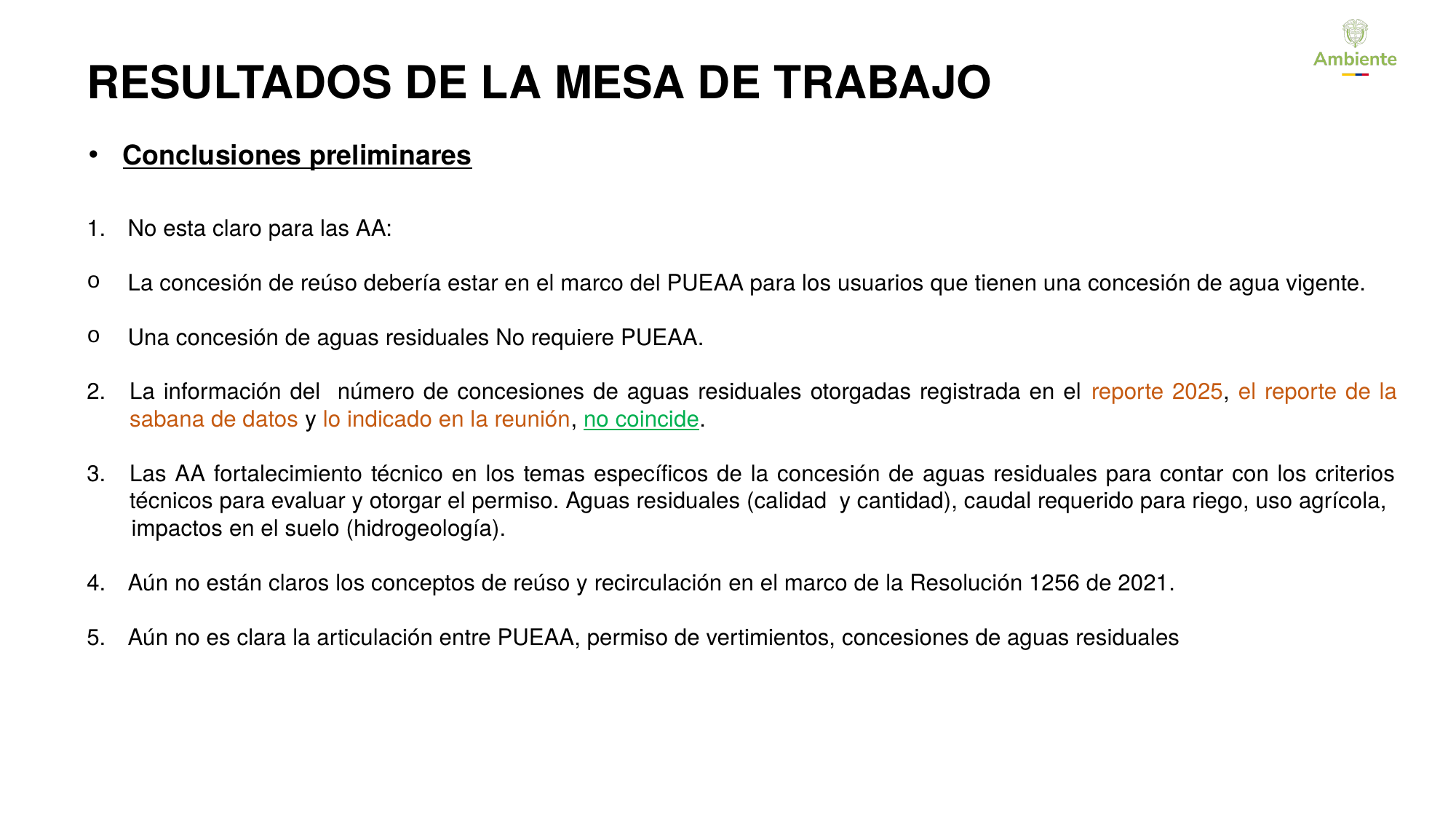

RESULTADOS DE LA MESA DE TRABAJO
Conclusiones preliminares
No esta claro para las AA:

La concesión de reúso debería estar en el marco del PUEAA para los usuarios que tienen una concesión de agua vigente.

Una concesión de aguas residuales No requiere PUEAA.

La información del  número de concesiones de aguas residuales otorgadas registrada en el reporte 2025, el reporte de la sabana de datos y lo indicado en la reunión, no coincide.

Las AA fortalecimiento técnico en los temas específicos de la concesión de aguas residuales para contar con los criterios técnicos para evaluar y otorgar el permiso. Aguas residuales (calidad  y cantidad), caudal requerido para riego, uso agrícola,
       impactos en el suelo (hidrogeología).

Aún no están claros los conceptos de reúso y recirculación en el marco de la Resolución 1256 de 2021.

Aún no es clara la articulación entre PUEAA, permiso de vertimientos, concesiones de aguas residuales